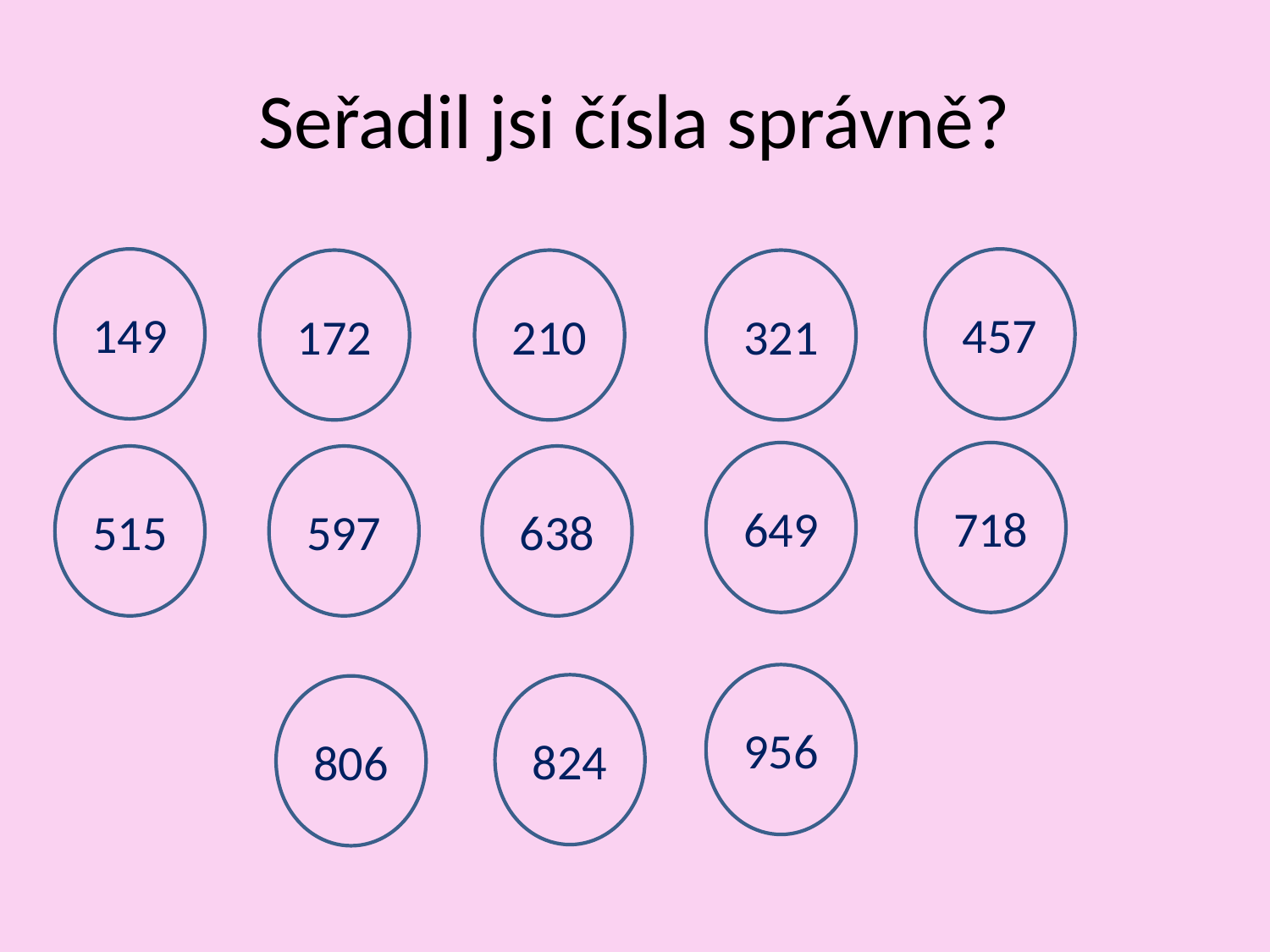

# Seřadil jsi čísla správně?
149
457
172
210
321
649
718
515
597
638
956
824
806